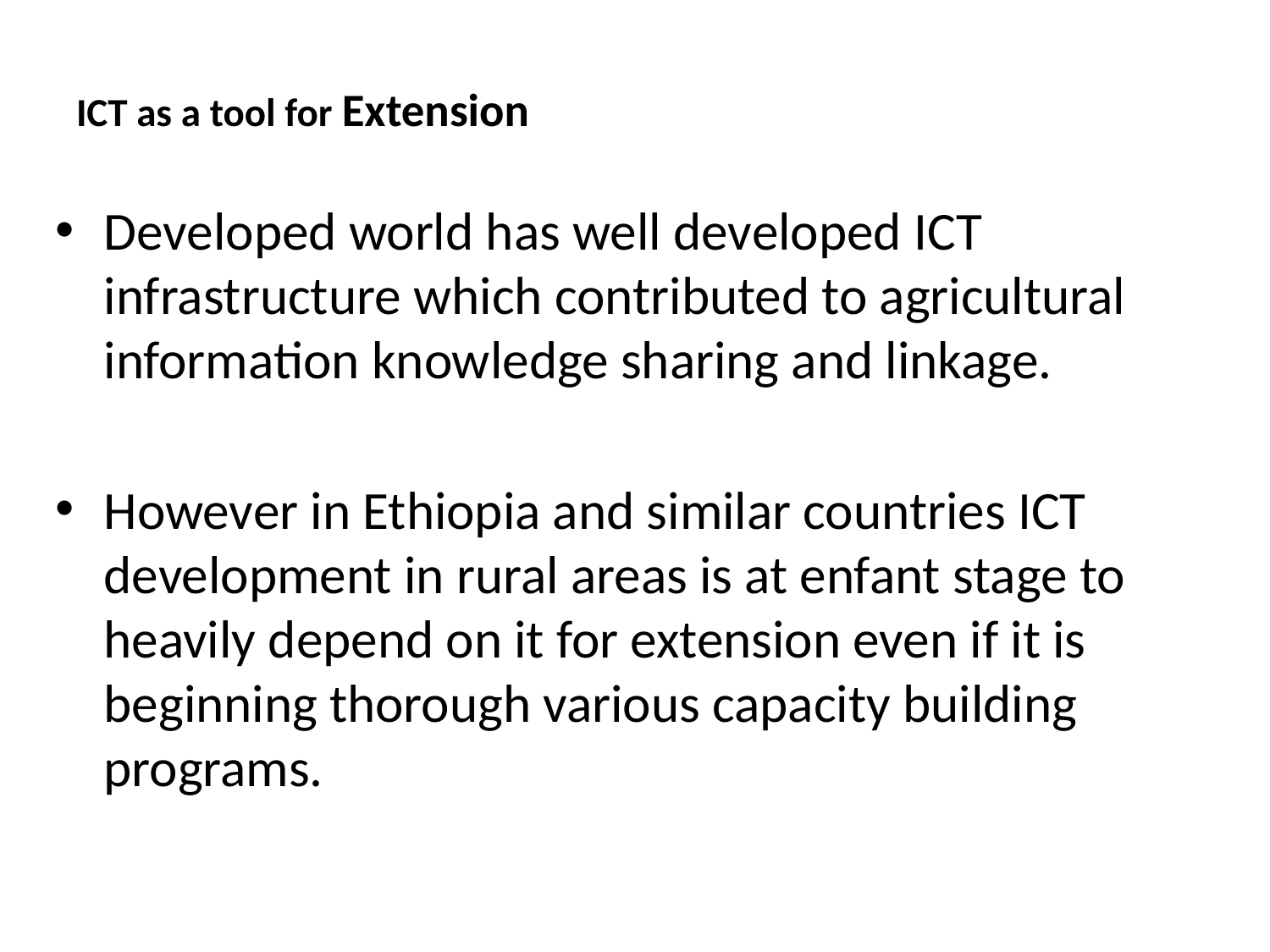

# ICT as a tool for Extension
Developed world has well developed ICT infrastructure which contributed to agricultural information knowledge sharing and linkage.

However in Ethiopia and similar countries ICT development in rural areas is at enfant stage to heavily depend on it for extension even if it is beginning thorough various capacity building programs.